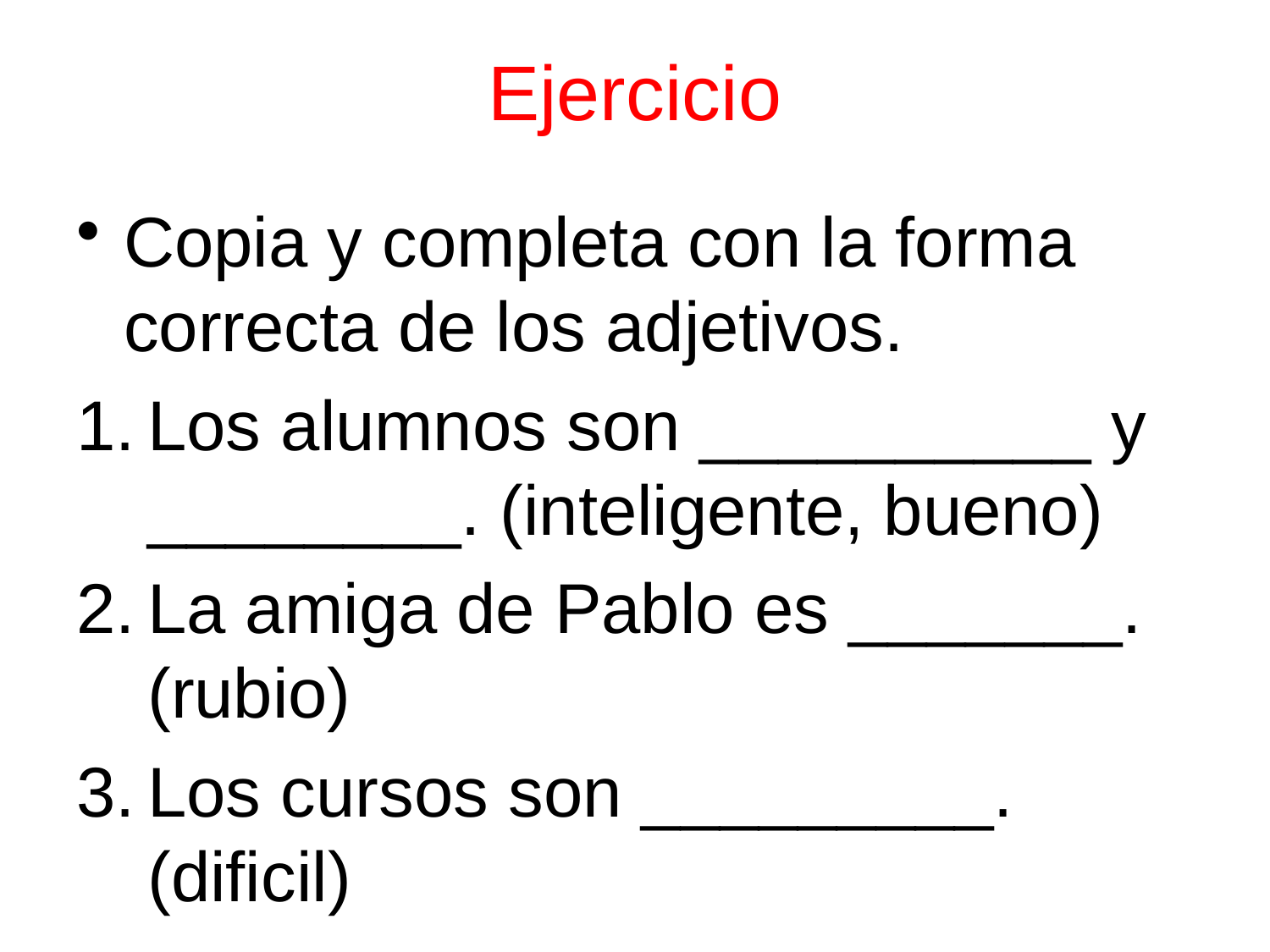

# Ejercicio
Copia y completa con la forma correcta de los adjetivos.
Los alumnos son __________ y ________. (inteligente, bueno)
La amiga de Pablo es _______. (rubio)
Los cursos son _________. (dificil)